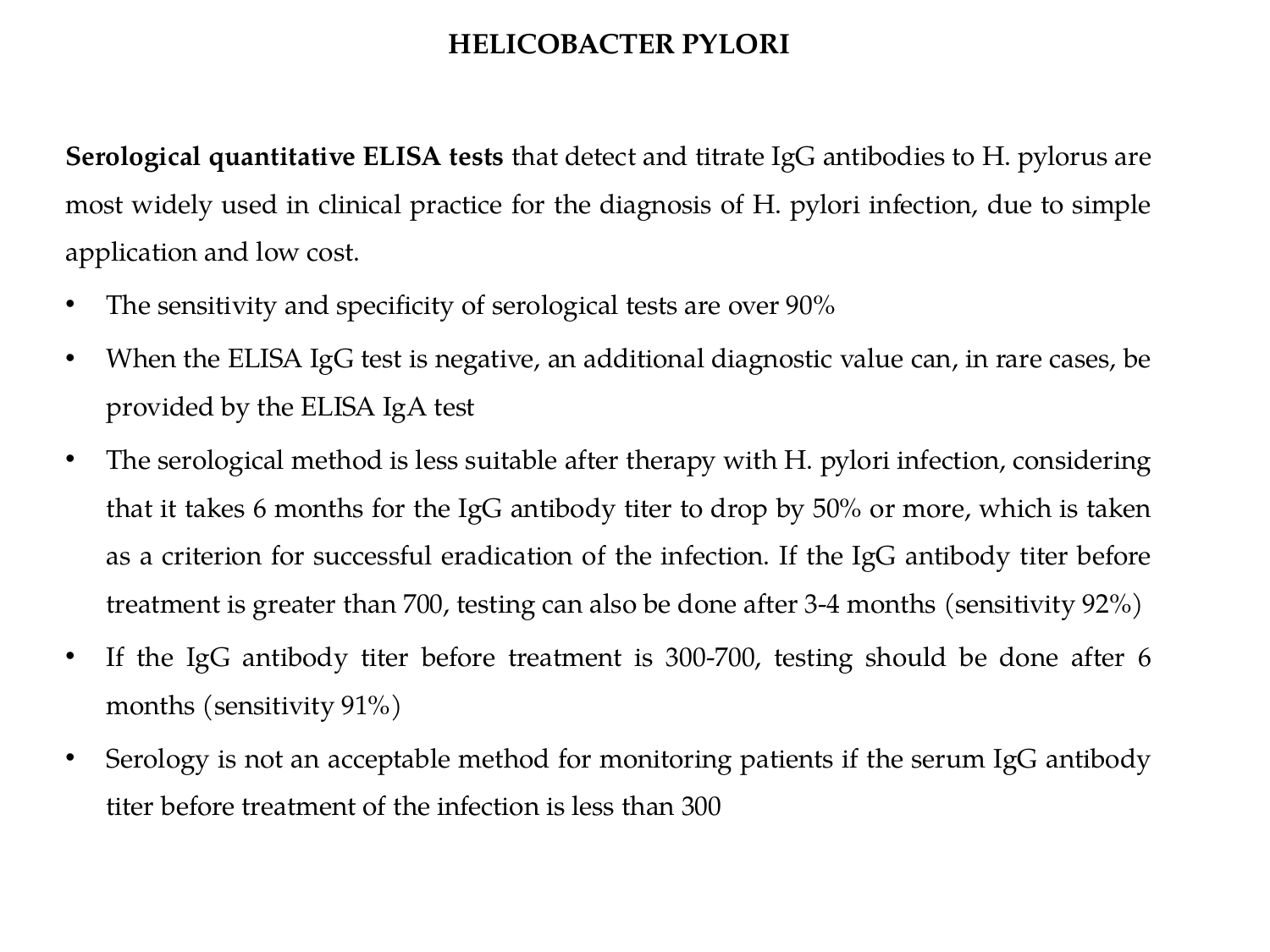

# HELICOBACTER PYLORI
Serological quantitative ELISA tests that detect and titrate IgG antibodies to H. pylorus are most widely used in clinical practice for the diagnosis of H. pylori infection, due to simple application and low cost.
The sensitivity and specificity of serological tests are over 90%
When the ELISA IgG test is negative, an additional diagnostic value can, in rare cases, be provided by the ELISA IgA test
The serological method is less suitable after therapy with H. pylori infection, considering that it takes 6 months for the IgG antibody titer to drop by 50% or more, which is taken as a criterion for successful eradication of the infection. If the IgG antibody titer before treatment is greater than 700, testing can also be done after 3-4 months (sensitivity 92%)
If the IgG antibody titer before treatment is 300-700, testing should be done after 6 months (sensitivity 91%)
Serology is not an acceptable method for monitoring patients if the serum IgG antibody titer before treatment of the infection is less than 300